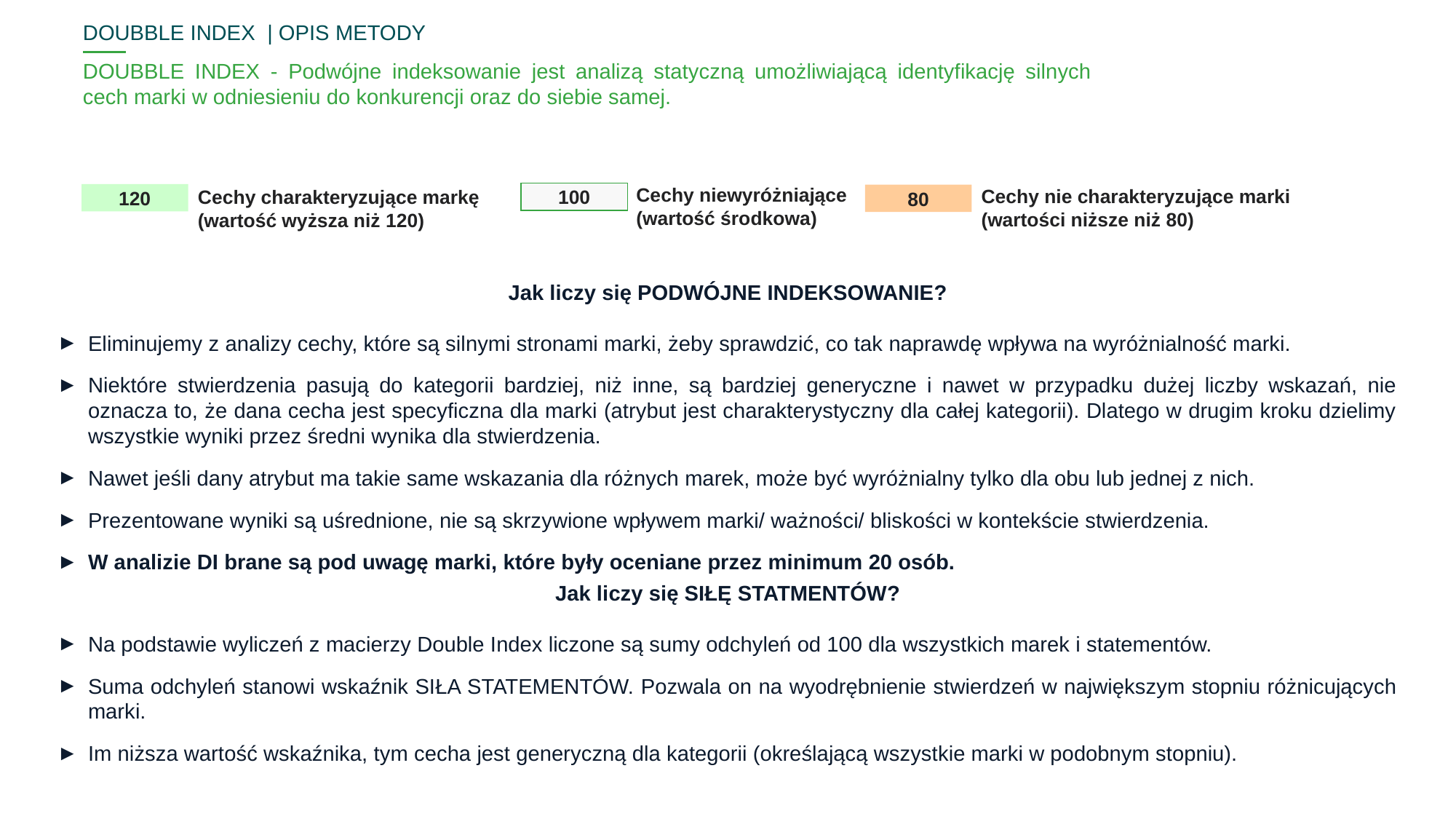

DOUBBLE INDEX  | OPIS METODY
# DOUBBLE INDEX - Podwójne indeksowanie jest analizą statyczną umożliwiającą identyfikację silnych cech marki w odniesieniu do konkurencji oraz do siebie samej.

Jak liczy się PODWÓJNE INDEKSOWANIE?

Eliminujemy z analizy cechy, które są silnymi stronami marki, żeby sprawdzić, co tak naprawdę wpływa na wyróżnialność marki.
Niektóre stwierdzenia pasują do kategorii bardziej, niż inne, są bardziej generyczne i nawet w przypadku dużej liczby wskazań, nie oznacza to, że dana cecha jest specyficzna dla marki (atrybut jest charakterystyczny dla całej kategorii). Dlatego w drugim kroku dzielimy wszystkie wyniki przez średni wynika dla stwierdzenia.
Nawet jeśli dany atrybut ma takie same wskazania dla różnych marek, może być wyróżnialny tylko dla obu lub jednej z nich.
Prezentowane wyniki są uśrednione, nie są skrzywione wpływem marki/ ważności/ bliskości w kontekście stwierdzenia.
W analizie DI brane są pod uwagę marki, które były oceniane przez minimum 20 osób.

Cechy niewyróżniające
(wartość środkowa)
Cechy nie charakteryzujące marki
(wartości niższe niż 80)
Cechy charakteryzujące markę (wartość wyższa niż 120)
100
120
80

Jak liczy się SIŁĘ STATMENTÓW?

Na podstawie wyliczeń z macierzy Double Index liczone są sumy odchyleń od 100 dla wszystkich marek i statementów.
Suma odchyleń stanowi wskaźnik SIŁA STATEMENTÓW. Pozwala on na wyodrębnienie stwierdzeń w największym stopniu różnicujących marki.
Im niższa wartość wskaźnika, tym cecha jest generyczną dla kategorii (określającą wszystkie marki w podobnym stopniu).